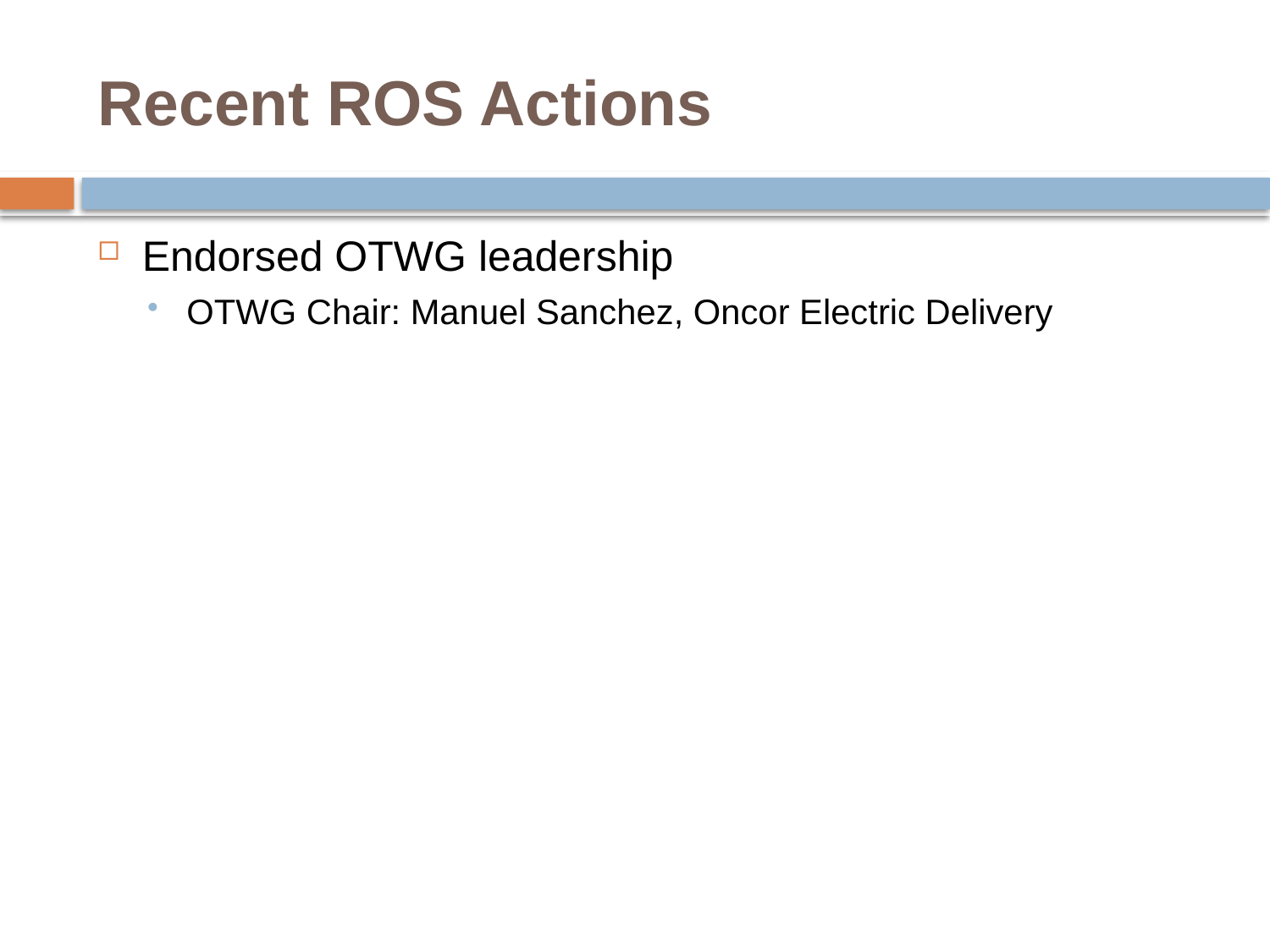

# Recent ROS Actions
Endorsed OTWG leadership
OTWG Chair: Manuel Sanchez, Oncor Electric Delivery